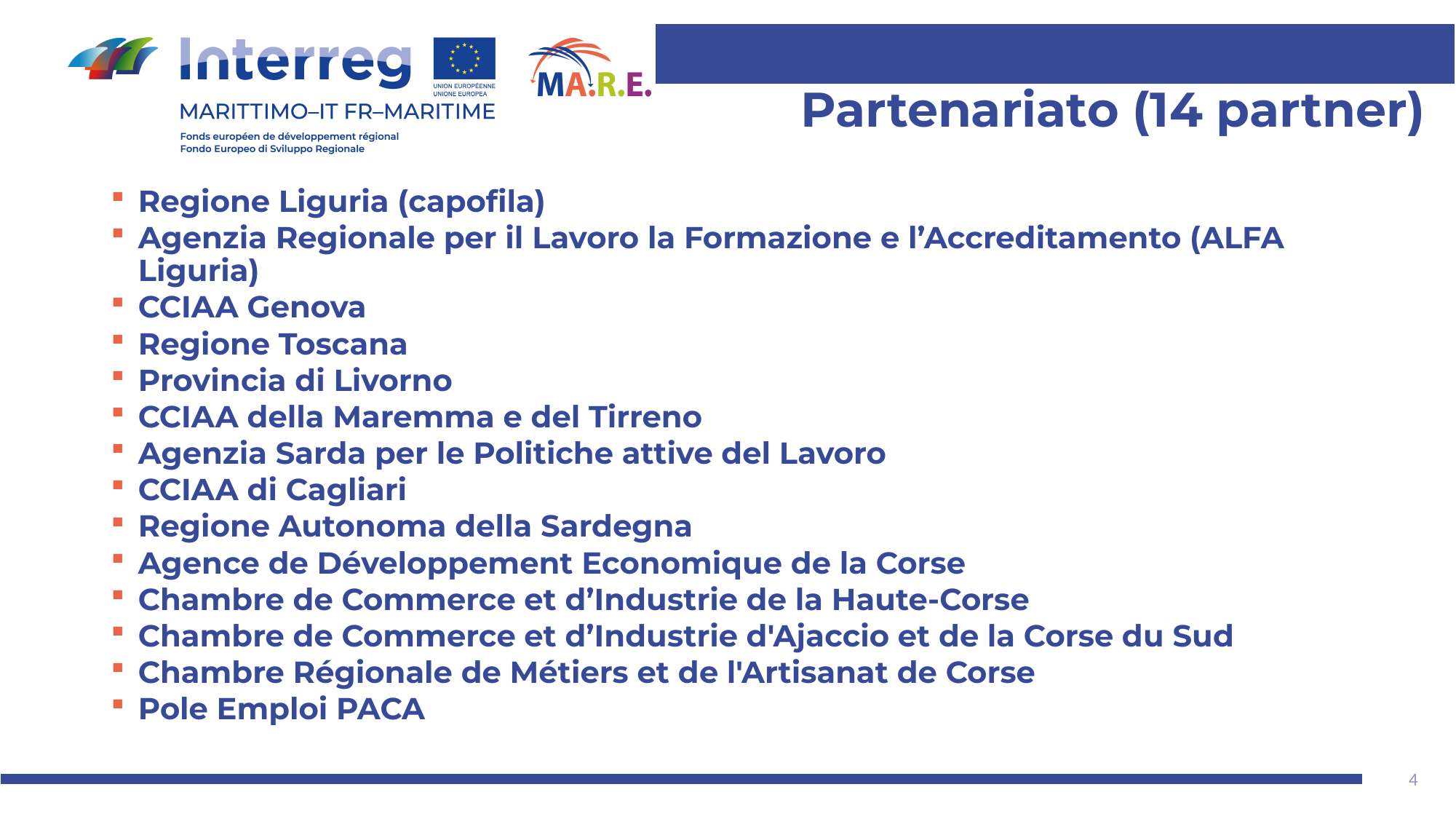

# Partenariato (14 partner)

Regione Liguria (capofila)
Agenzia Regionale per il Lavoro la Formazione e l’Accreditamento (ALFA Liguria)
CCIAA Genova
Regione Toscana
Provincia di Livorno
CCIAA della Maremma e del Tirreno
Agenzia Sarda per le Politiche attive del Lavoro
CCIAA di Cagliari
Regione Autonoma della Sardegna
Agence de Développement Economique de la Corse
Chambre de Commerce et d’Industrie de la Haute-Corse
Chambre de Commerce et d’Industrie d'Ajaccio et de la Corse du Sud
Chambre Régionale de Métiers et de l'Artisanat de Corse
Pole Emploi PACA
4